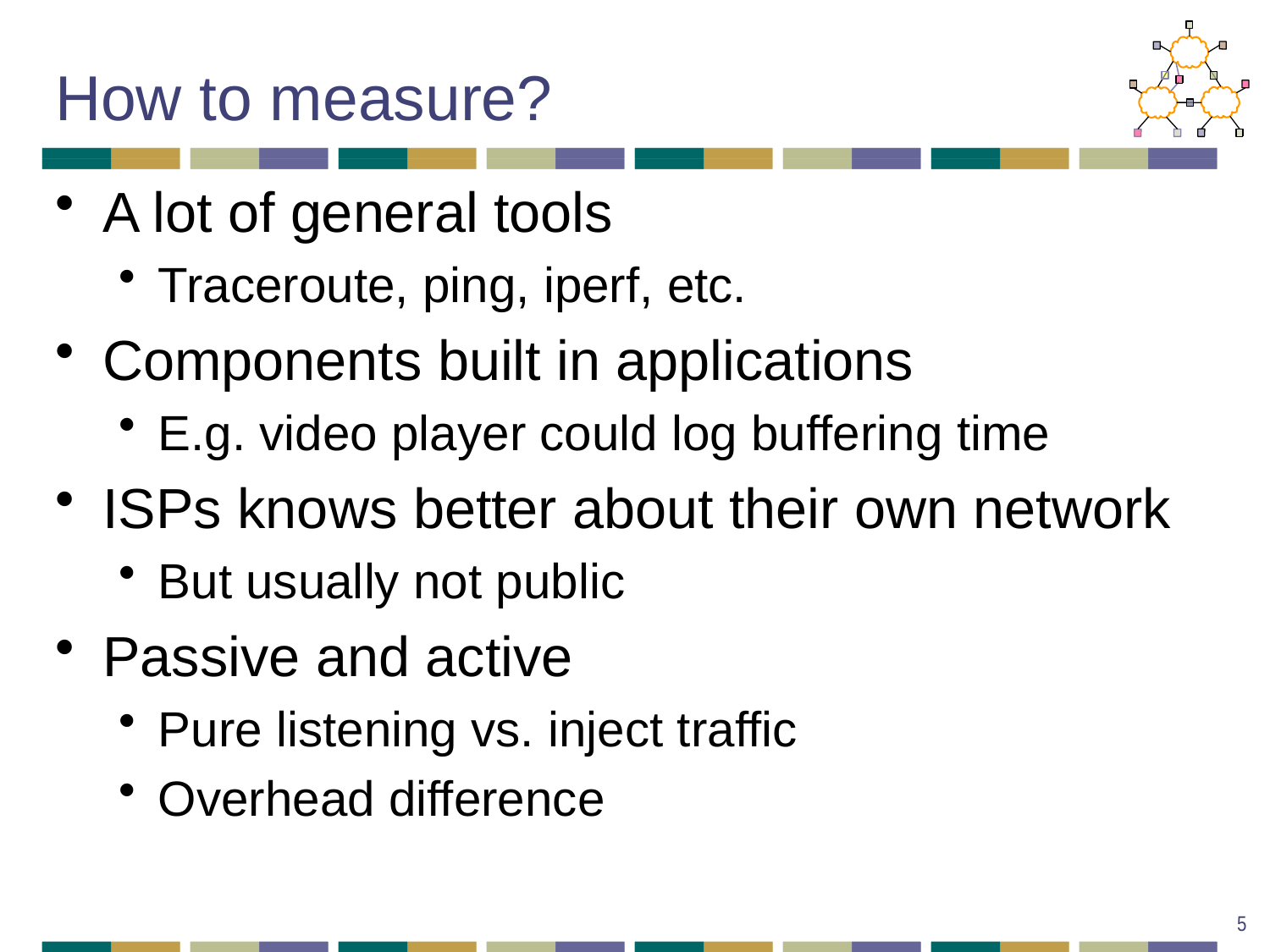

# How to measure?
A lot of general tools
Traceroute, ping, iperf, etc.
Components built in applications
E.g. video player could log buffering time
ISPs knows better about their own network
But usually not public
Passive and active
Pure listening vs. inject traffic
Overhead difference
5